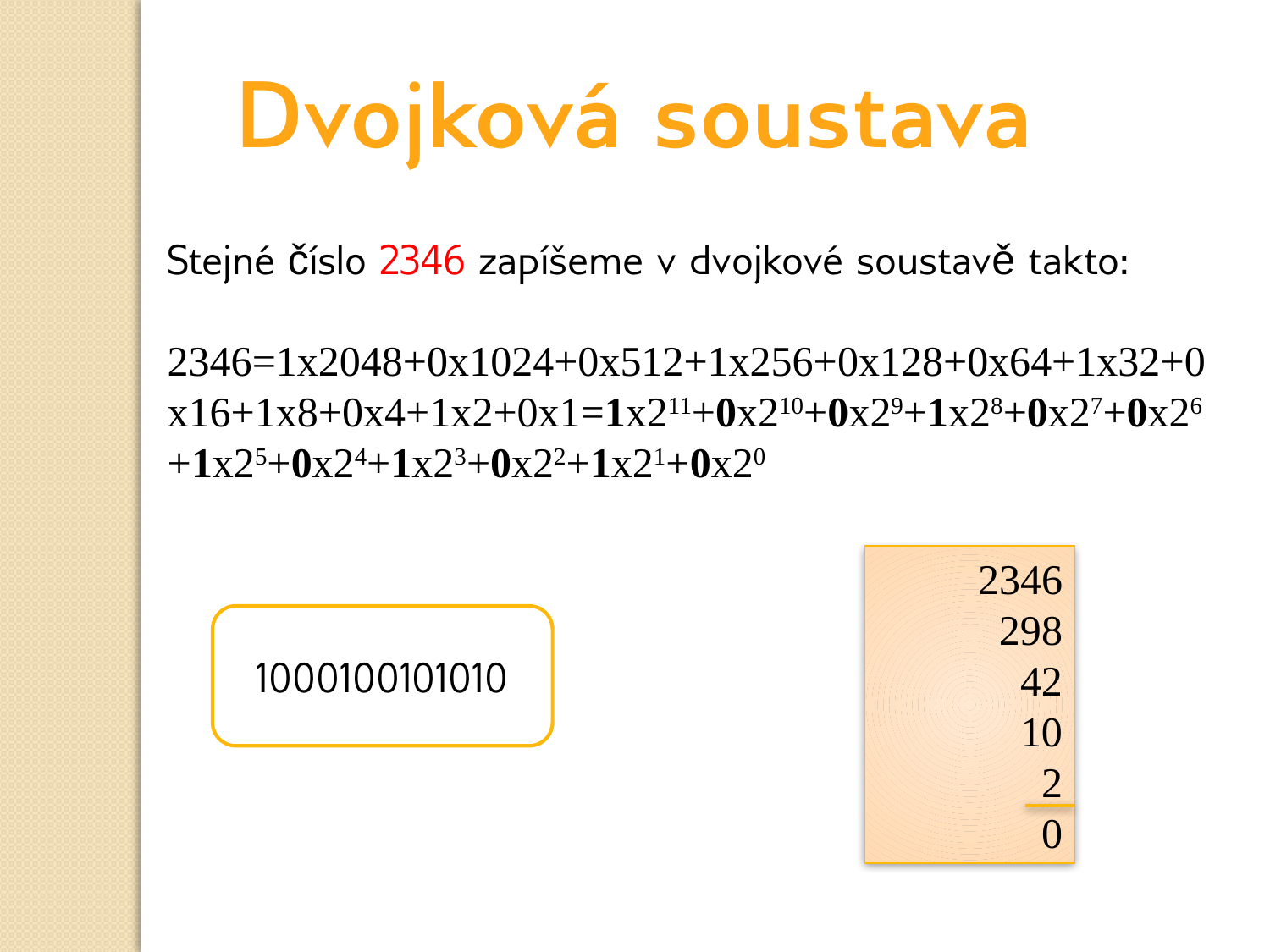

Dvojková soustava
Stejné číslo 2346 zapíšeme v dvojkové soustavě takto:

2346=1x2048+0x1024+0x512+1x256+0x128+0x64+1x32+0x16+1x8+0x4+1x2+0x1=1x211+0x210+0x29+1x28+0x27+0x26+1x25+0x24+1x23+0x22+1x21+0x20

2346
298
42
10
2
0
1000100101010